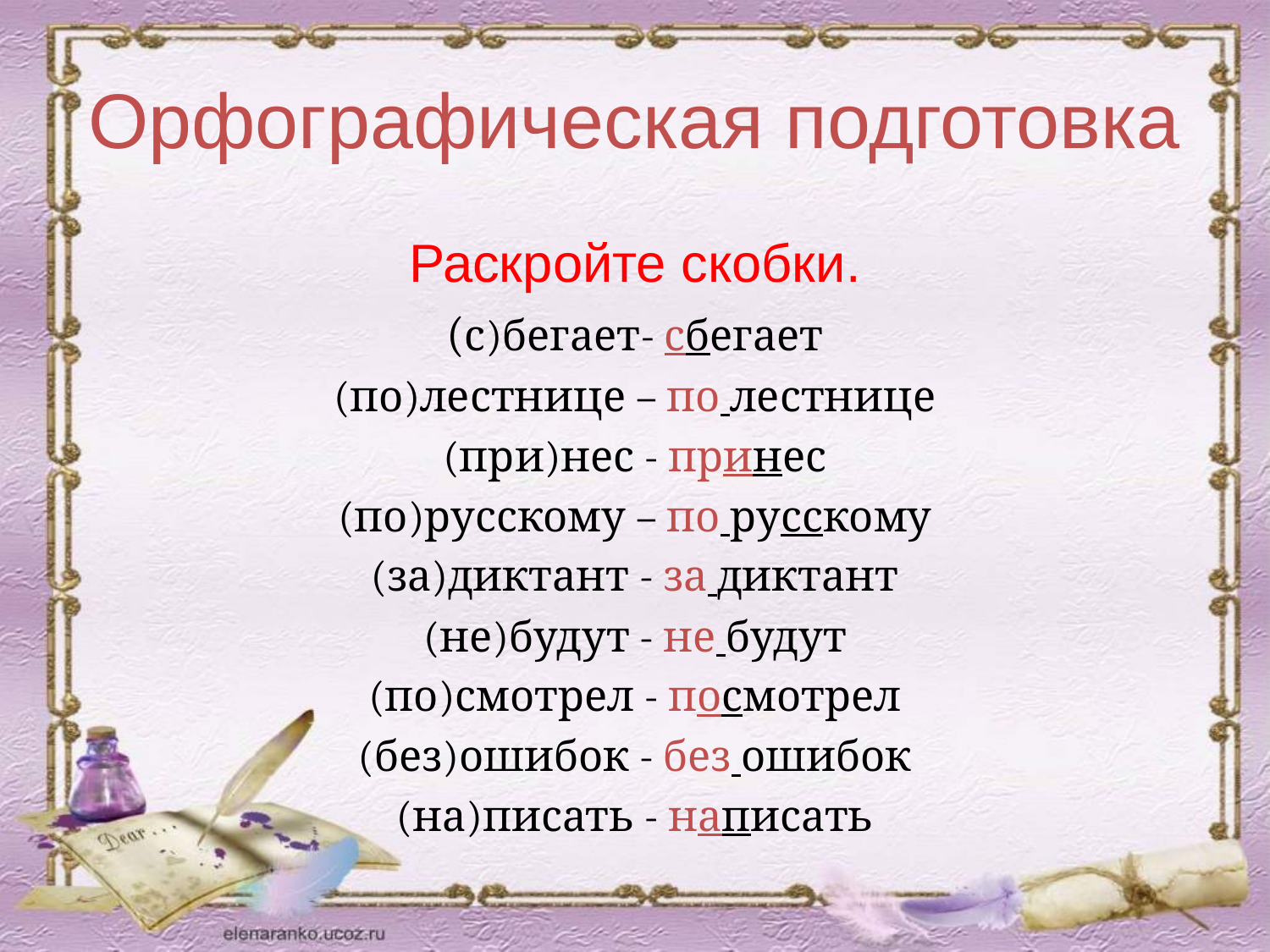

# Орфографическая подготовка
Раскройте скобки.
(с)бегает- сбегает
(по)лестнице – по лестнице
(при)нес - принес
(по)русскому – по русскому
(за)диктант - за диктант
(не)будут - не будут
(по)смотрел - посмотрел
(без)ошибок - без ошибок
(на)писать - написать